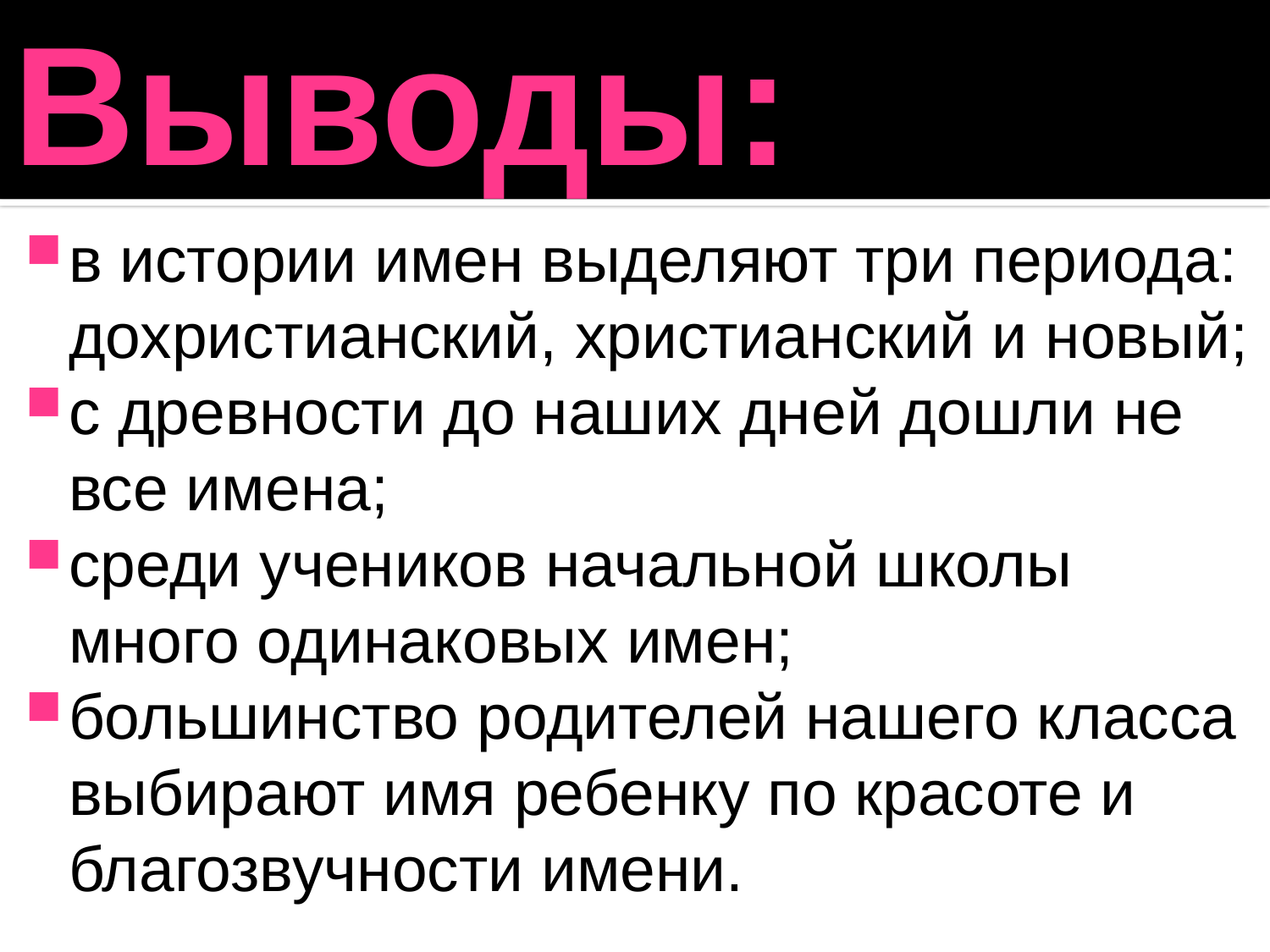

# Выводы:
в истории имен выделяют три периода: дохристианский, христианский и новый;
с древности до наших дней дошли не все имена;
среди учеников начальной школы много одинаковых имен;
большинство родителей нашего класса выбирают имя ребенку по красоте и благозвучности имени.